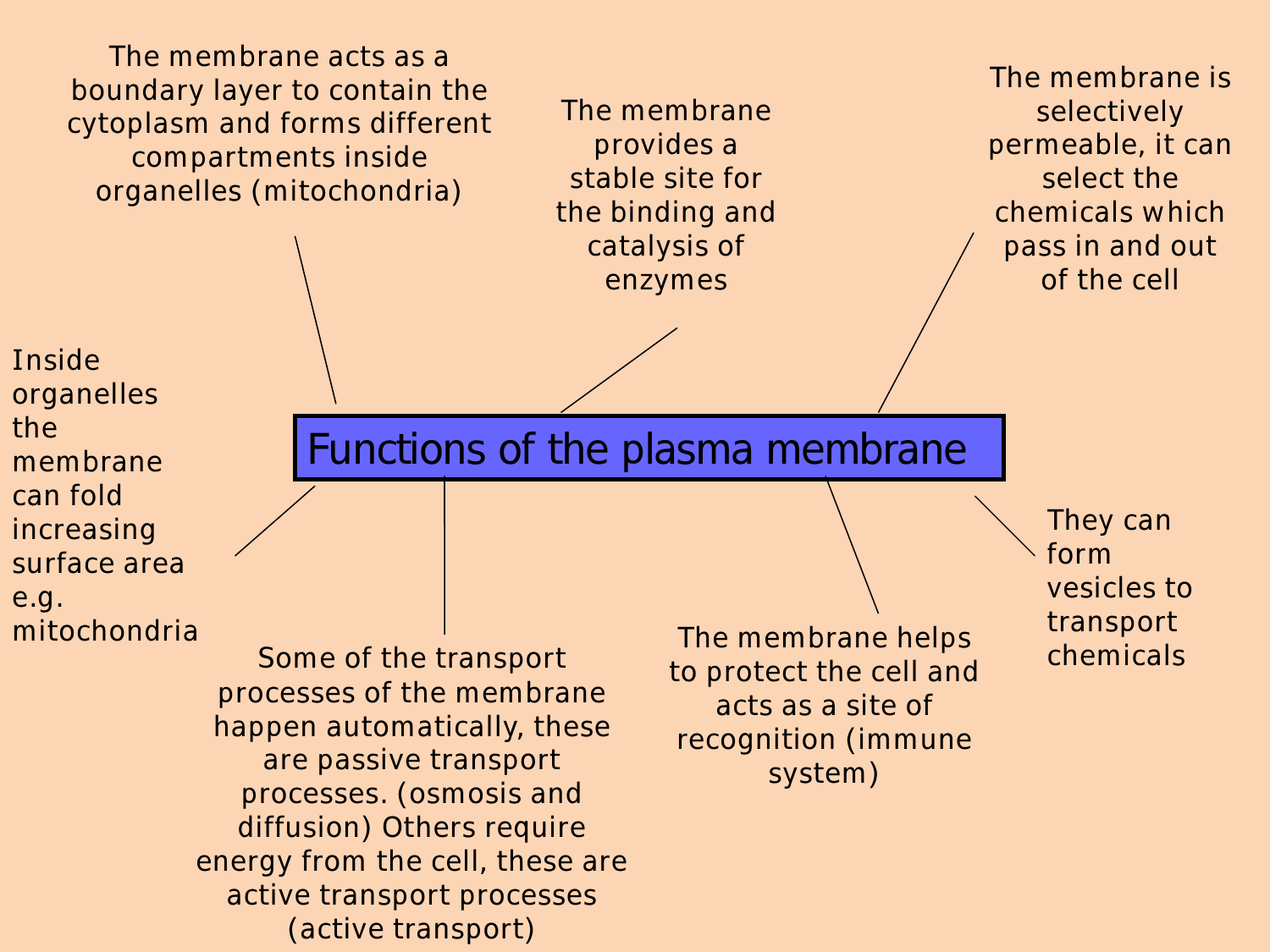

The membrane acts as a boundary layer to contain the cytoplasm and forms different compartments inside organelles (mitochondria)
The membrane is selectively permeable, it can select the chemicals which pass in and out of the cell
The membrane provides a stable site for the binding and catalysis of enzymes

Inside organelles the membrane can fold increasing surface area e.g. mitochondria
Functions of the plasma membrane

They can form vesicles to transport chemicals
The membrane helps to protect the cell and acts as a site of recognition (immune system)
Some of the transport processes of the membrane happen automatically, these are passive transport processes. (osmosis and diffusion) Others require energy from the cell, these are active transport processes (active transport)